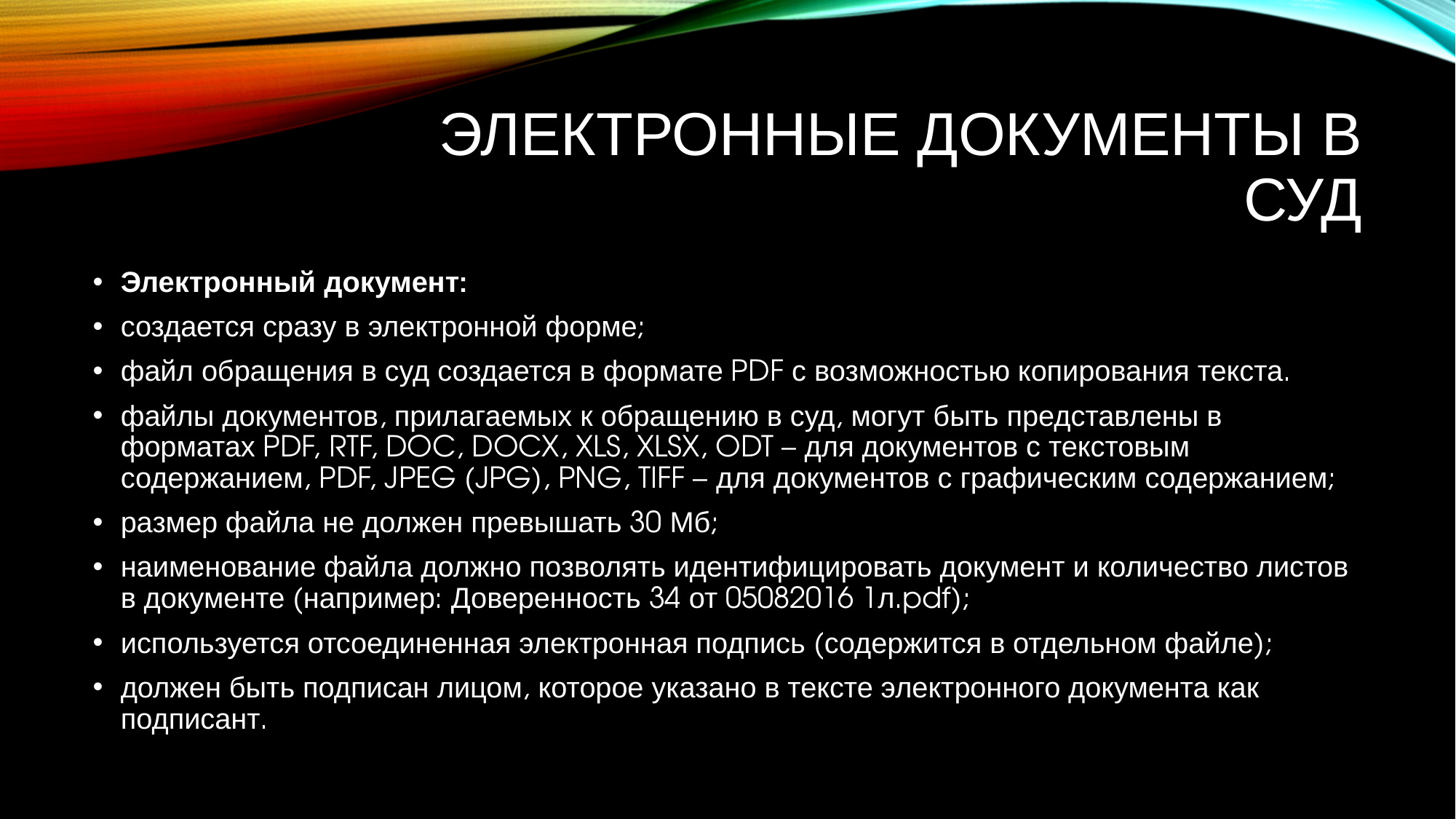

# Электронные документы в суд
Электронный документ:
создается сразу в электронной форме;
файл обращения в суд создается в формате PDF с возможностью копирования текста.
файлы документов, прилагаемых к обращению в суд, могут быть представлены в форматах PDF, RTF, DOC, DOCX, XLS, XLSX, ODT – для документов с текстовым содержанием, PDF, JPEG (JPG), PNG, TIFF – для документов с графическим содержанием;
размер файла не должен превышать 30 Мб;
наименование файла должно позволять идентифицировать документ и количество листов в документе (например: Доверенность 34 от 05082016 1л.pdf);
используется отсоединенная электронная подпись (содержится в отдельном файле);
должен быть подписан лицом, которое указано в тексте электронного документа как подписант.